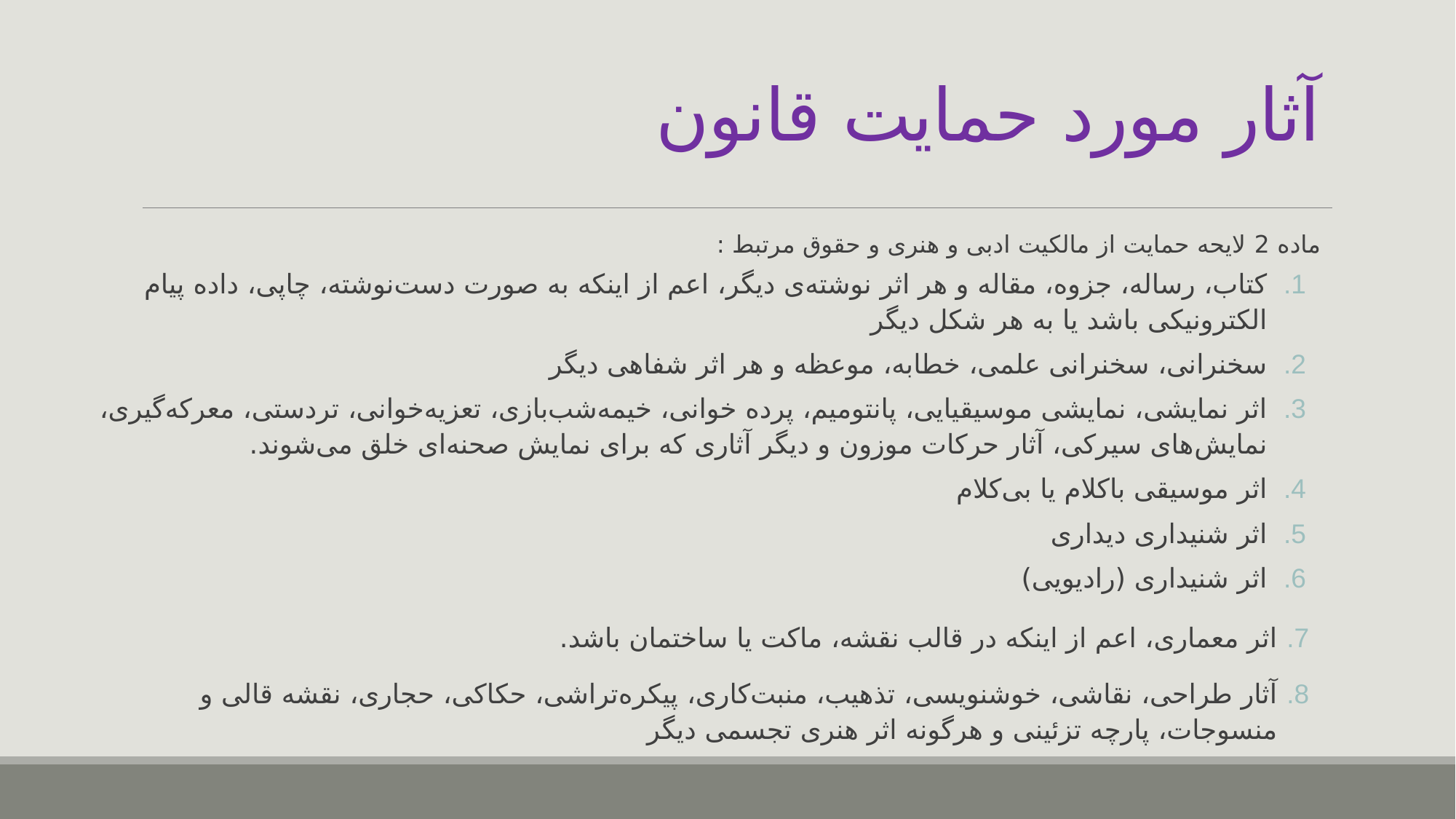

# آثار مورد حمایت قانون
ماده 2 لایحه حمایت از مالکیت ادبی و هنری و حقوق مرتبط :
کتاب، رساله، جزوه، مقاله و هر اثر نوشته‌ی دیگر، اعم از اینکه به صورت دست‌نوشته، چاپی، داده پیام الکترونیکی باشد یا به هر شکل دیگر
سخنرانی، سخنرانی علمی، خطابه، موعظه و هر اثر شفاهی دیگر
اثر نمایشی، نمایشی موسیقیایی، پانتومیم، پرده خوانی، خیمه‌شب‌بازی، تعزیه‌خوانی، تردستی، معرکه‌گیری، نمایش‌های سیرکی، آثار حرکات موزون و دیگر آثاری که برای نمایش صحنه‌ای خلق می‌شوند.
اثر موسیقی باکلام یا بی‌کلام
اثر شنیداری دیداری
اثر شنیداری (رادیویی)
اثر معماری، اعم از اینکه در قالب نقشه، ماکت یا ساختمان باشد.
آثار طراحی، نقاشی، خوشنویسی، تذهیب، منبت‌کاری، پیکره‌تراشی، حکاکی، حجاری، نقشه قالی و منسوجات، پارچه تزئینی و هرگونه اثر هنری تجسمی دیگر